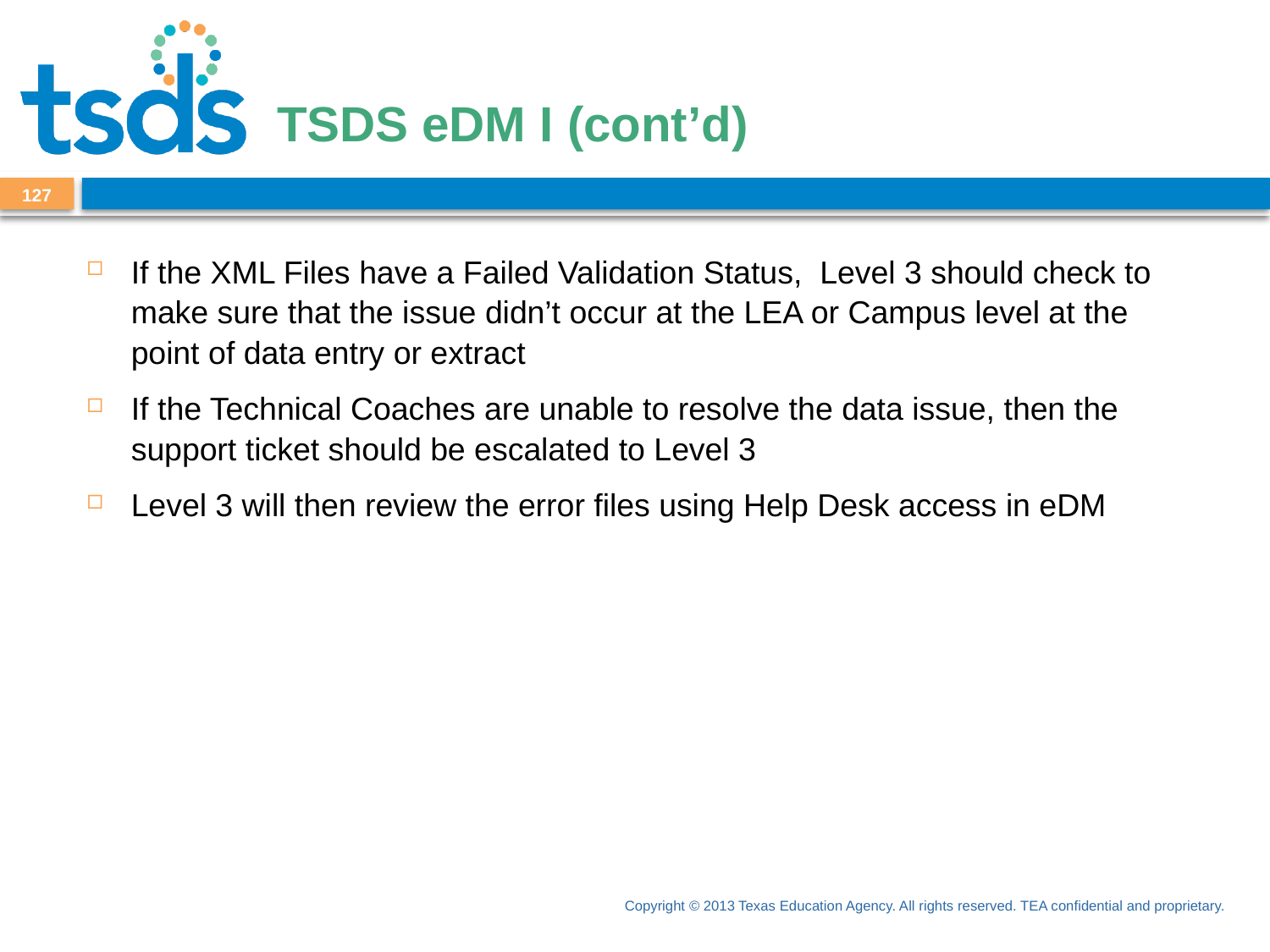

# TSDS eDM I (cont’d)
127
If the XML Files have a Failed Validation Status,  Level 3 should check to make sure that the issue didn’t occur at the LEA or Campus level at the point of data entry or extract
If the Technical Coaches are unable to resolve the data issue, then the support ticket should be escalated to Level 3
Level 3 will then review the error files using Help Desk access in eDM